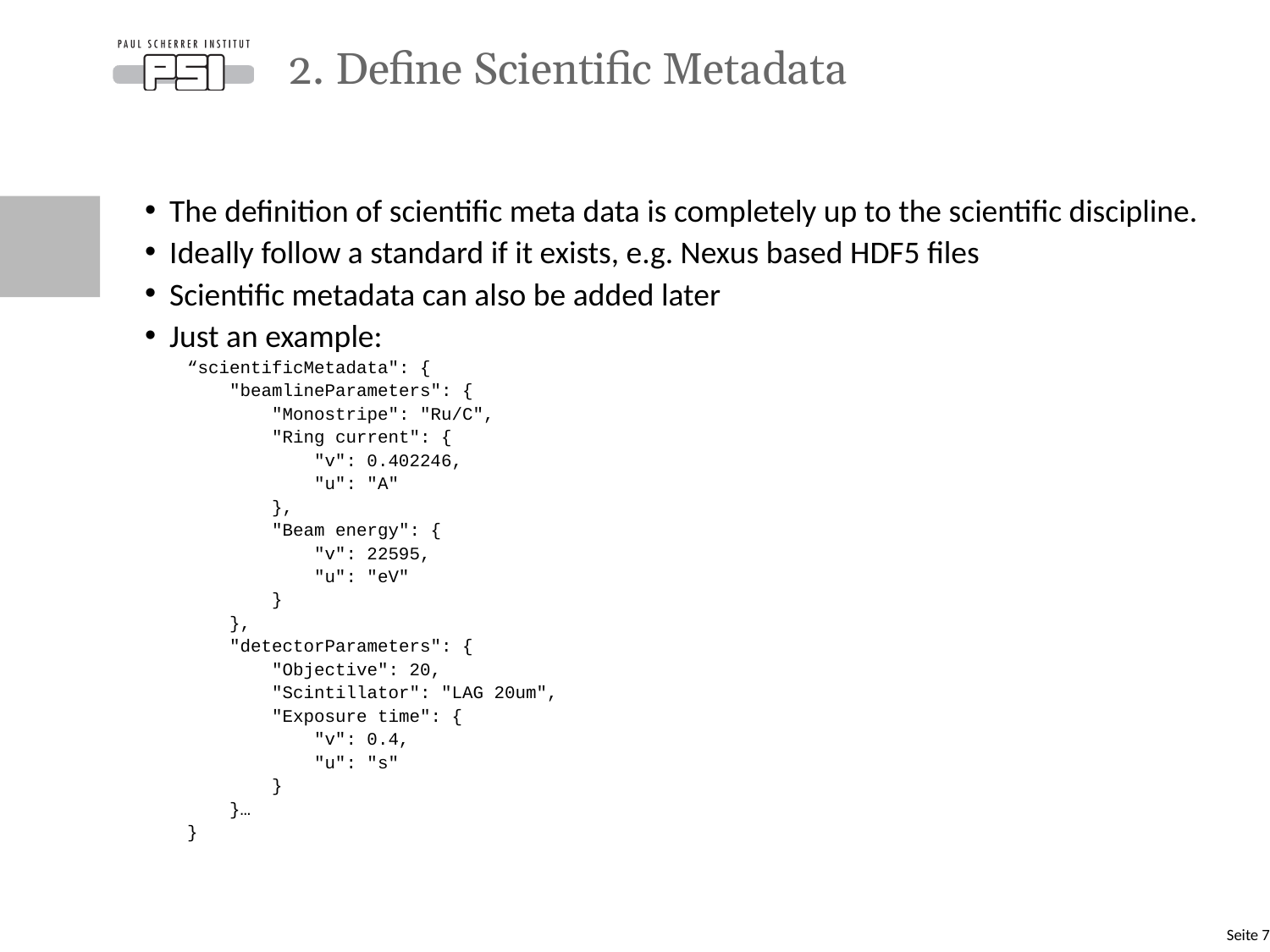

# 2. Define Scientific Metadata
The definition of scientific meta data is completely up to the scientific discipline.
Ideally follow a standard if it exists, e.g. Nexus based HDF5 files
Scientific metadata can also be added later
Just an example:
    “scientificMetadata": {
        "beamlineParameters": {
            "Monostripe": "Ru/C",
            "Ring current": {
                "v": 0.402246,
                "u": "A"
            },
            "Beam energy": {
                "v": 22595,
                "u": "eV"
            }
        },
        "detectorParameters": {
            "Objective": 20,
            "Scintillator": "LAG 20um",
            "Exposure time": {
                "v": 0.4,
                "u": "s"
            }
        }…
    }
Seite 7